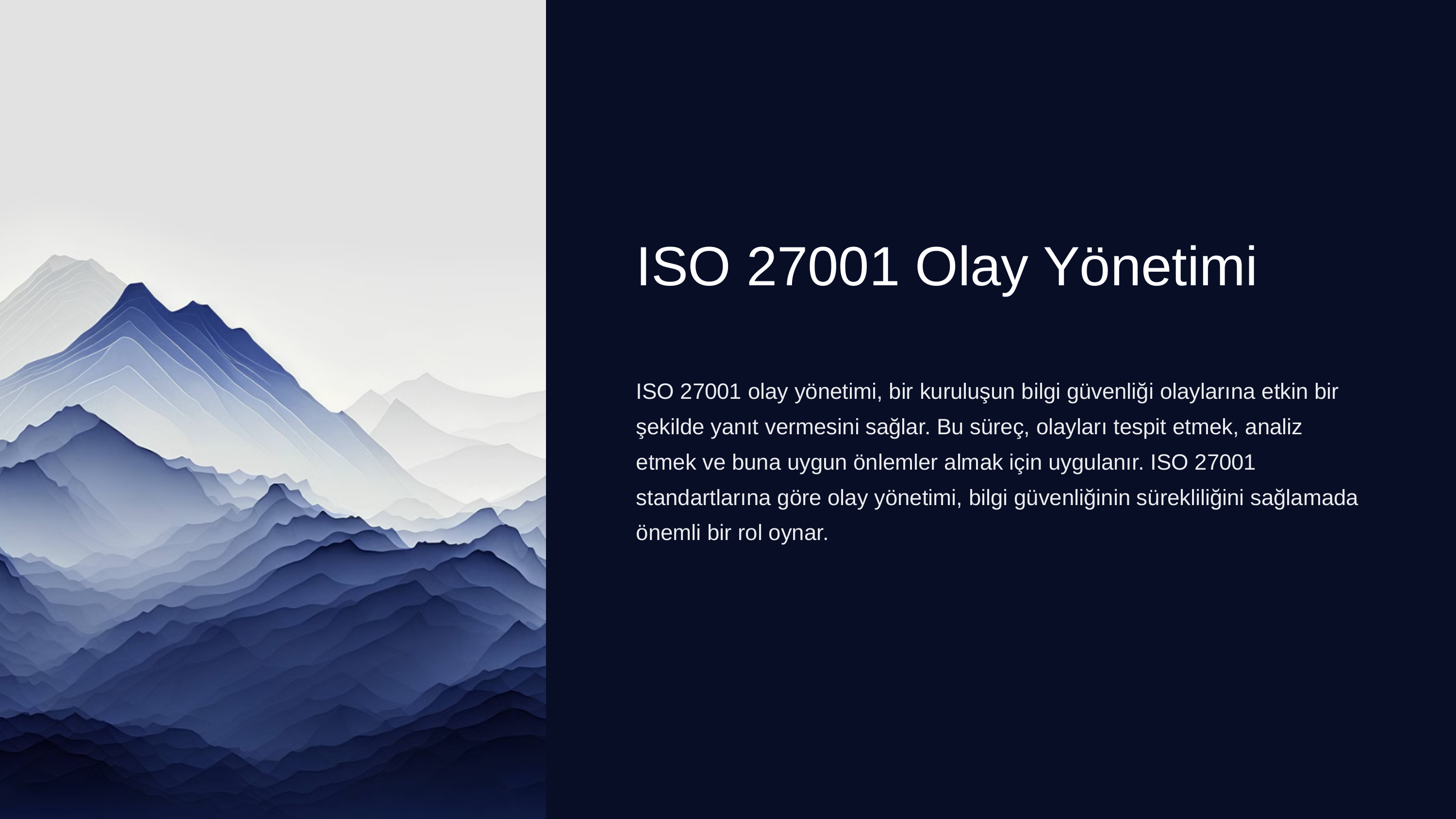

ISO 27001 Olay Yönetimi
ISO 27001 olay yönetimi, bir kuruluşun bilgi güvenliği olaylarına etkin bir şekilde yanıt vermesini sağlar. Bu süreç, olayları tespit etmek, analiz etmek ve buna uygun önlemler almak için uygulanır. ISO 27001 standartlarına göre olay yönetimi, bilgi güvenliğinin sürekliliğini sağlamada önemli bir rol oynar.